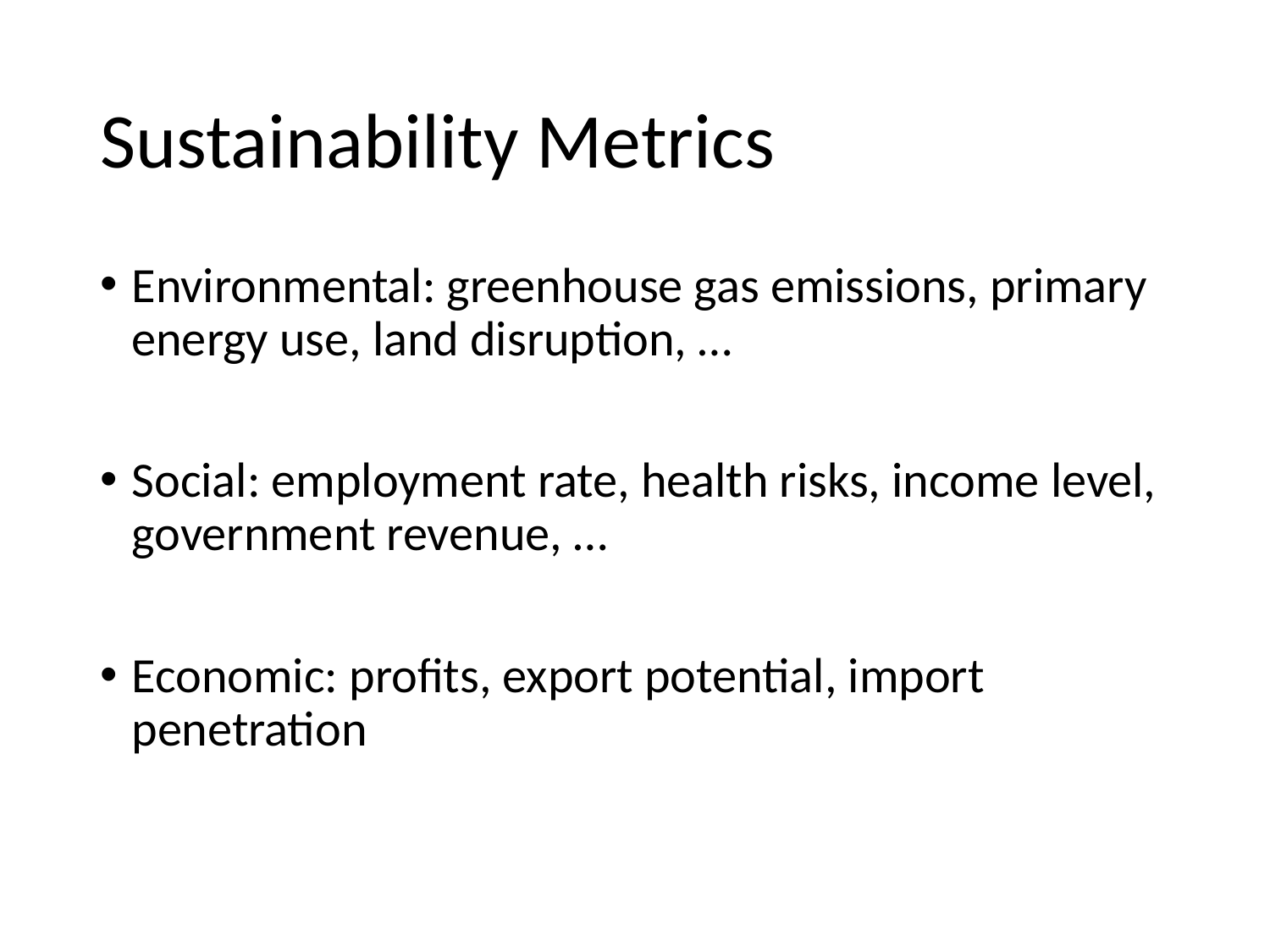

# Sustainability Metrics
Environmental: greenhouse gas emissions, primary energy use, land disruption, …

Social: employment rate, health risks, income level, government revenue, …

Economic: profits, export potential, import penetration